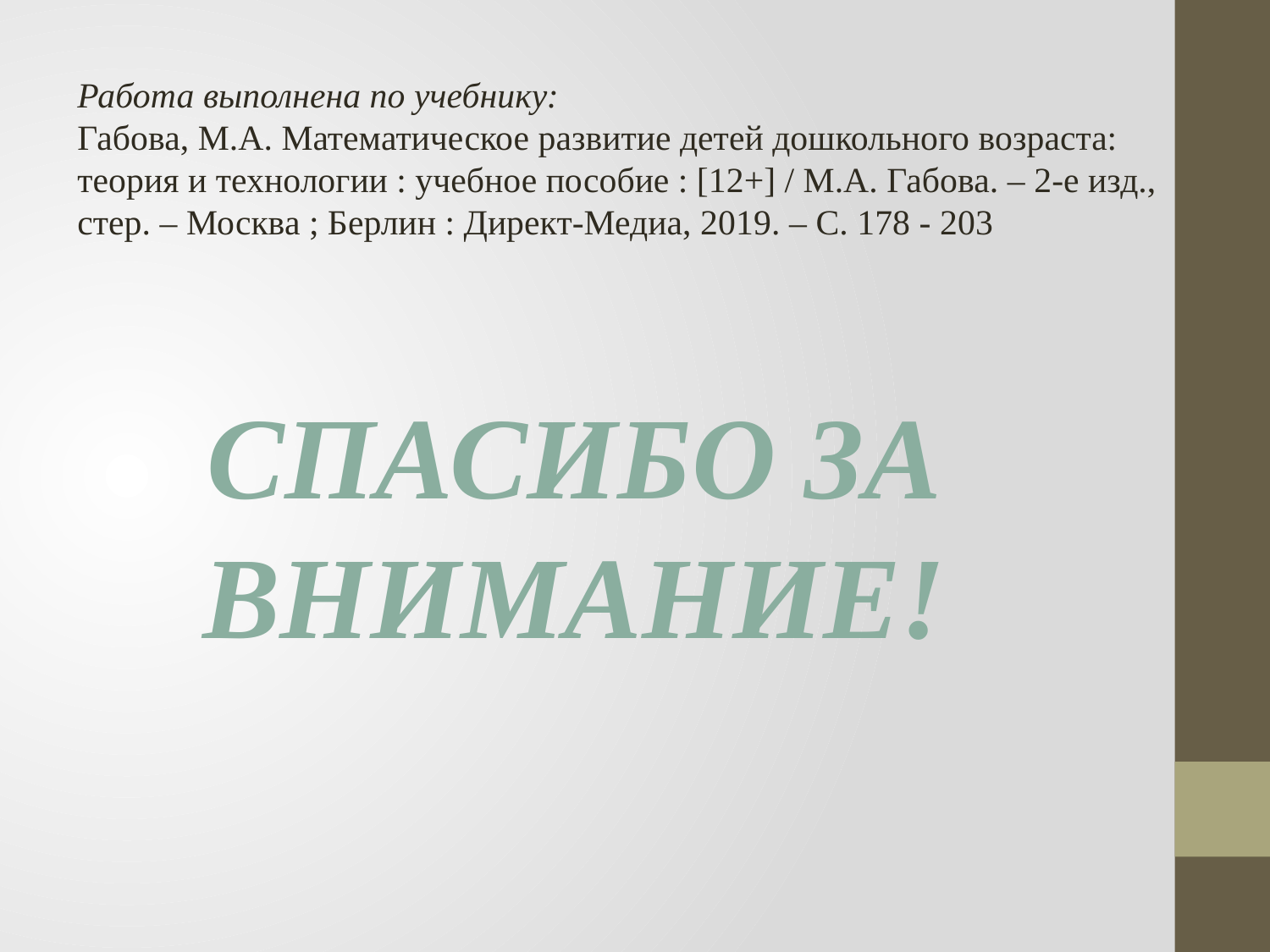

Работа выполнена по учебнику:
Габова, М.А. Математическое развитие детей дошкольного возраста: теория и технологии : учебное пособие : [12+] / М.А. Габова. – 2-е изд., стер. – Москва ; Берлин : Директ-Медиа, 2019. – С. 178 - 203
СПАСИБО ЗА ВНИМАНИЕ!